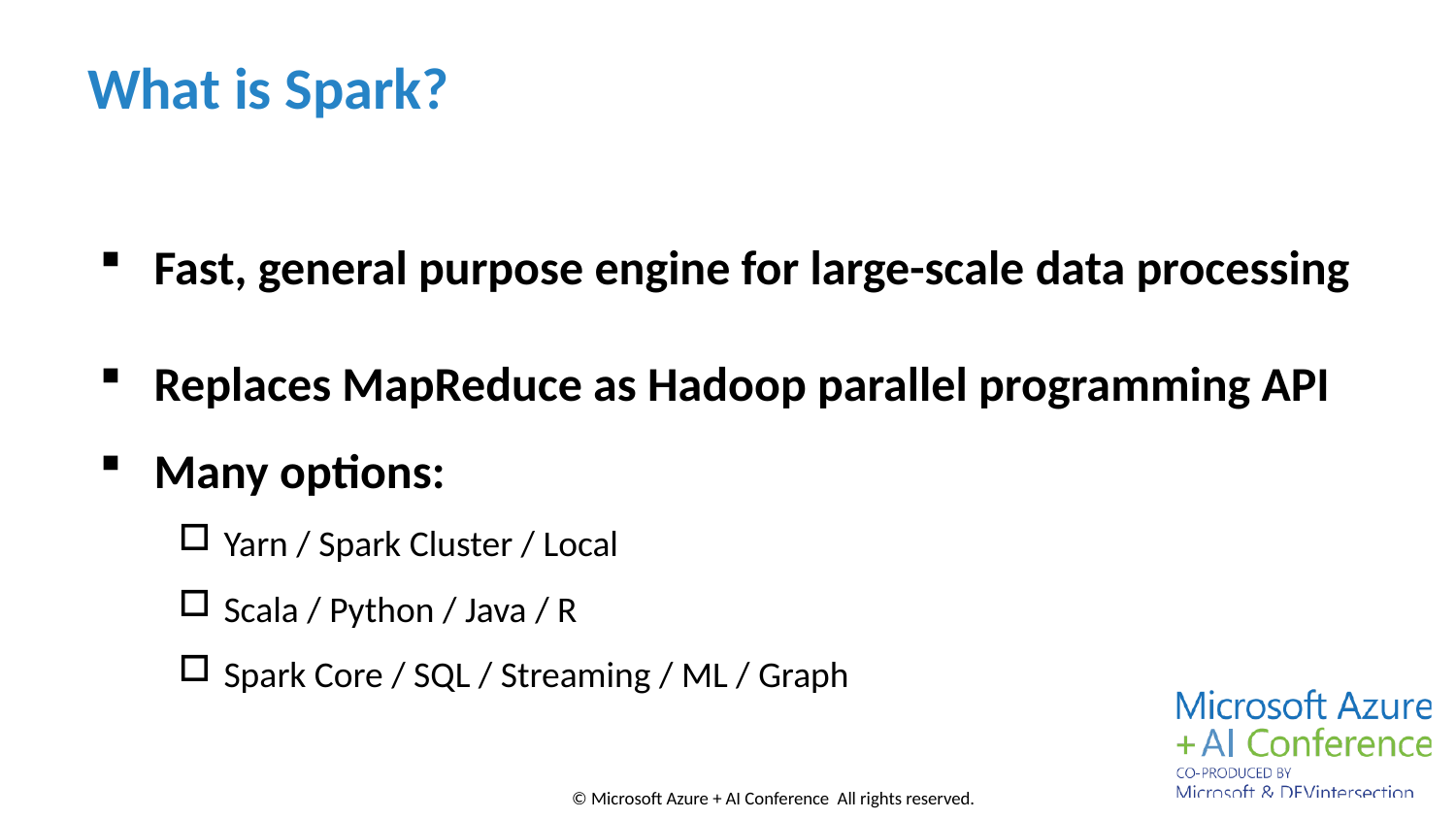

# What is Spark?
Fast, general purpose engine for large-scale data processing
Replaces MapReduce as Hadoop parallel programming API
Many options:
Yarn / Spark Cluster / Local
Scala / Python / Java / R
Spark Core / SQL / Streaming / ML / Graph